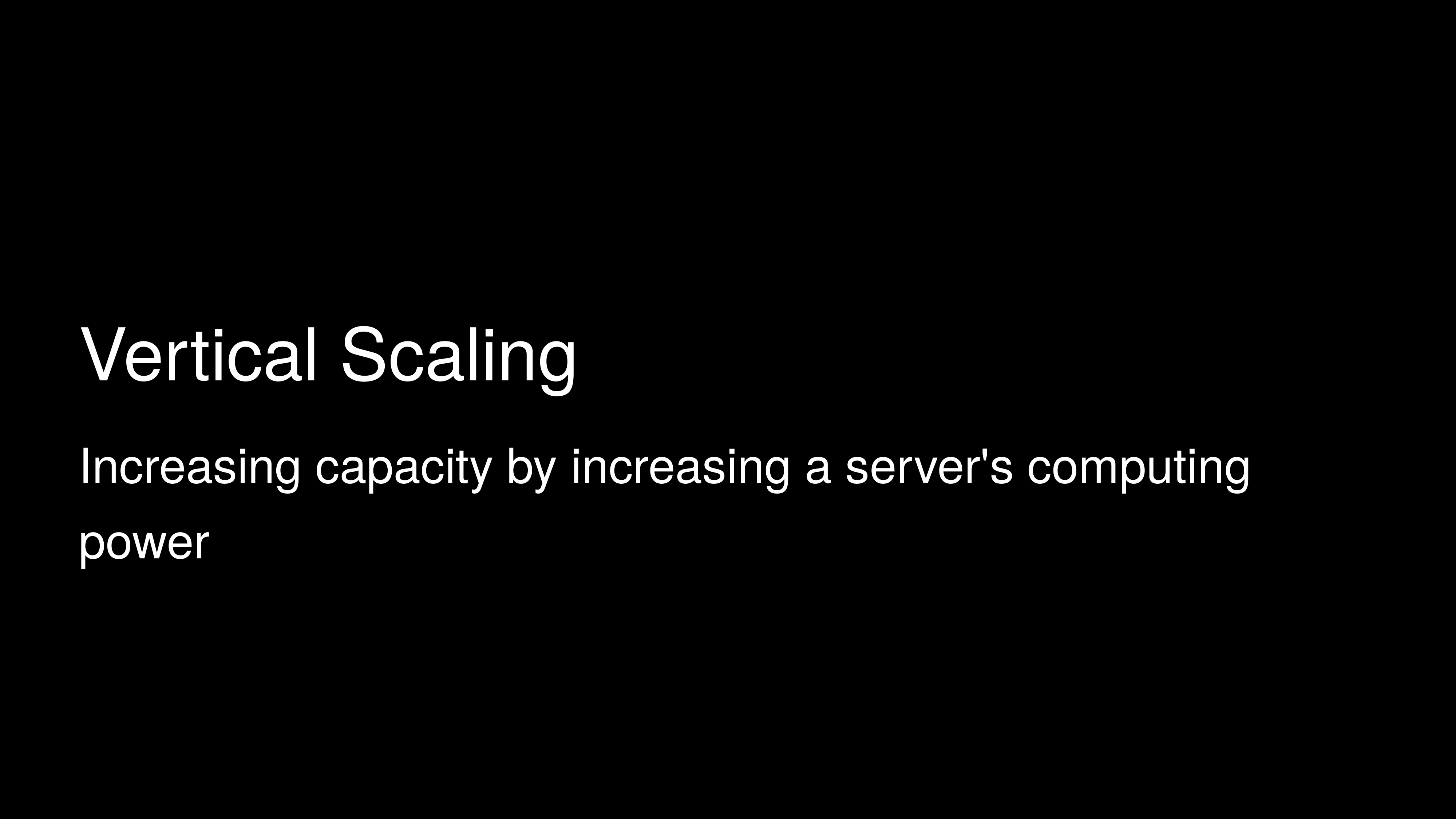

Vertical Scaling
Increasing capacity by increasing a server's computing power